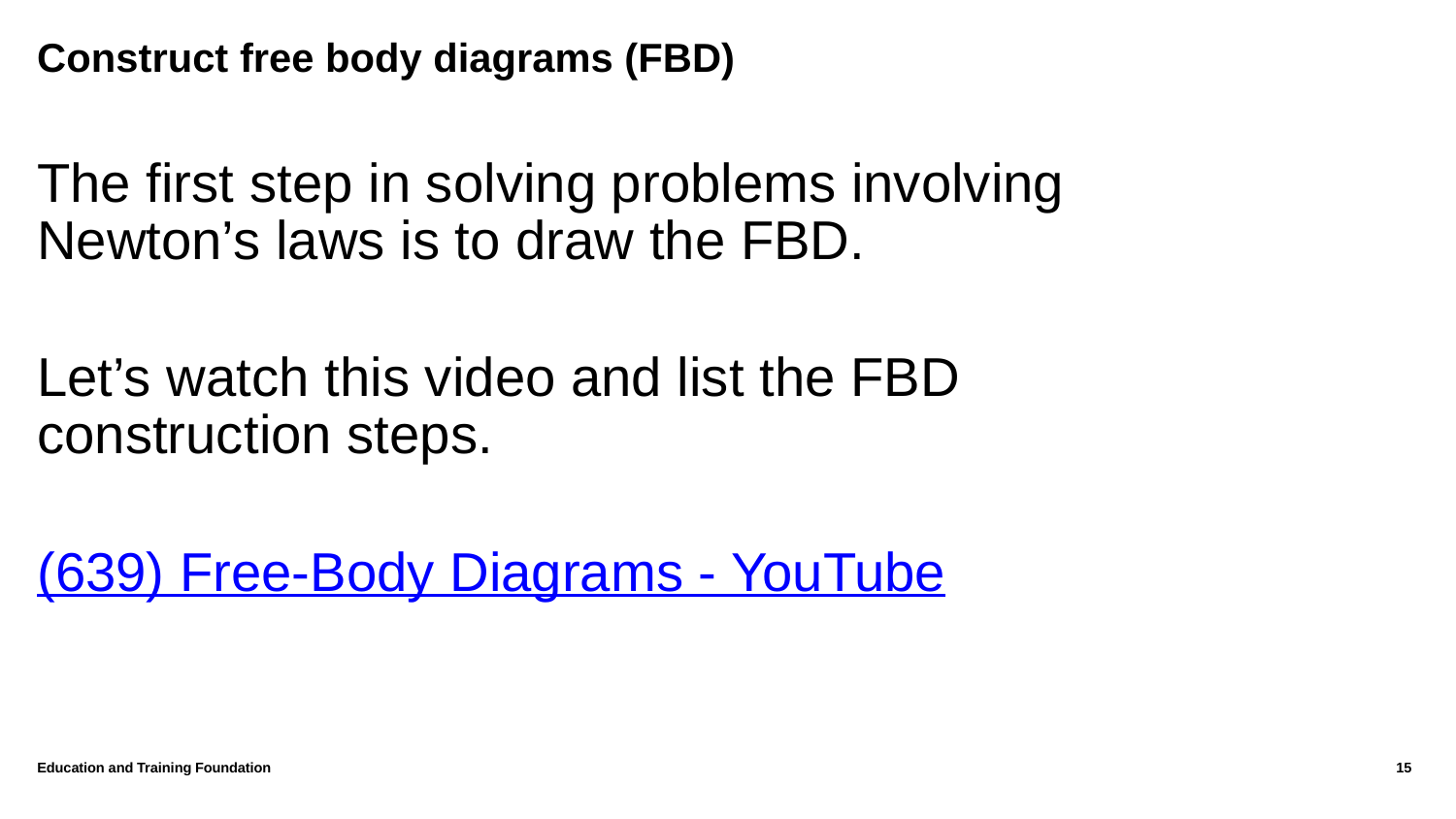

# Construct free body diagrams (FBD)
The first step in solving problems involving Newton’s laws is to draw the FBD.

Let’s watch this video and list the FBD construction steps.

(639) Free-Body Diagrams - YouTube

Education and Training Foundation
15